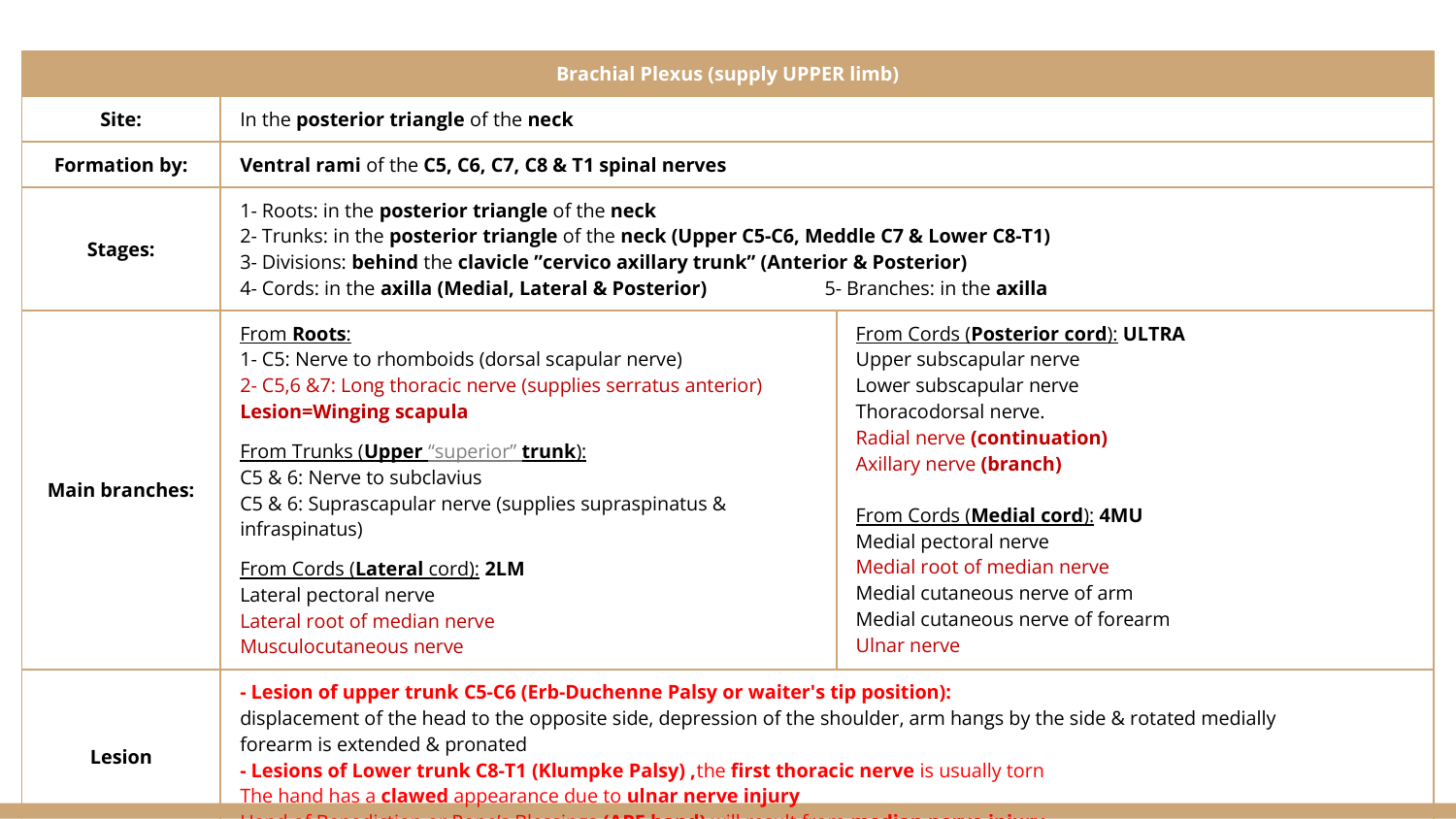

| Brachial Plexus (supply UPPER limb) |  |  |
| --- | --- | --- |
| Site: | In the posterior triangle of the neck |  |
| Formation by: | Ventral rami of the C5, C6, C7, C8 & T1 spinal nerves |  |
| Stages: | 1- Roots: in the posterior triangle of the neck 2- Trunks: in the posterior triangle of the neck (Upper C5-C6, Meddle C7 & Lower C8-T1) 3- Divisions: behind the clavicle ”cervico axillary trunk” (Anterior & Posterior) 4- Cords: in the axilla (Medial, Lateral & Posterior) 5- Branches: in the axilla |  |
| Main branches: | From Roots: 1- C5: Nerve to rhomboids (dorsal scapular nerve) 2- C5,6 &7: Long thoracic nerve (supplies serratus anterior) Lesion=Winging scapula From Trunks (Upper “superior” trunk): C5 & 6: Nerve to subclavius C5 & 6: Suprascapular nerve (supplies supraspinatus & infraspinatus) From Cords (Lateral cord): 2LM Lateral pectoral nerve Lateral root of median nerve Musculocutaneous nerve | From Cords (Posterior cord): ULTRA Upper subscapular nerve Lower subscapular nerve Thoracodorsal nerve. Radial nerve (continuation) Axillary nerve (branch) From Cords (Medial cord): 4MU Medial pectoral nerve Medial root of median nerve Medial cutaneous nerve of arm Medial cutaneous nerve of forearm Ulnar nerve |
| Lesion | - Lesion of upper trunk C5-C6 (Erb-Duchenne Palsy or waiter's tip position): displacement of the head to the opposite side, depression of the shoulder, arm hangs by the side & rotated medially forearm is extended & pronated - Lesions of Lower trunk C8-T1 (Klumpke Palsy) ,the first thoracic nerve is usually torn The hand has a clawed appearance due to ulnar nerve injury Hand of Benediction or Pope’s Blessings (APE hand) will result from median nerve injury |  |